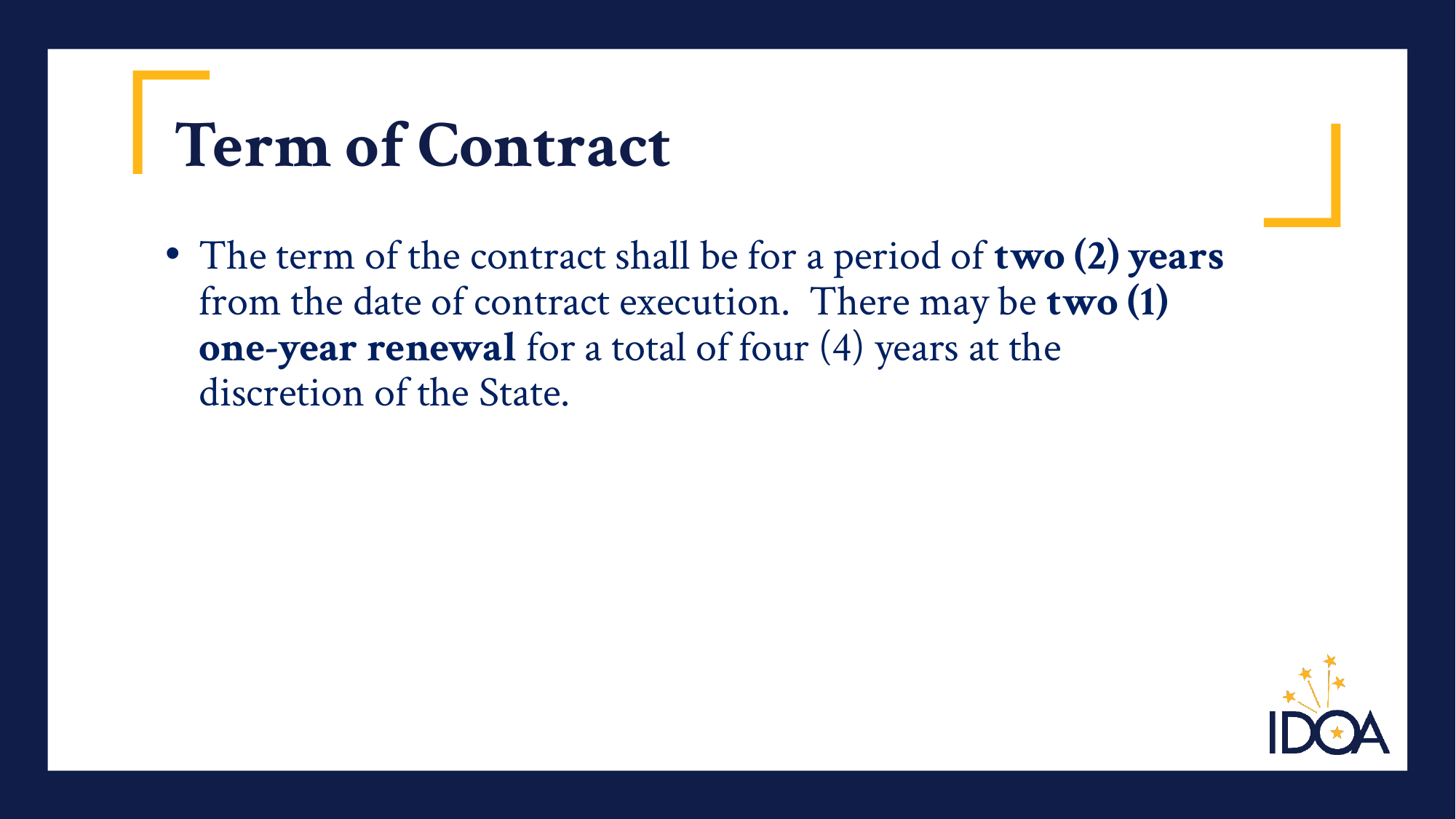

# Term of Contract
The term of the contract shall be for a period of two (2) years from the date of contract execution.  There may be two (1) one-year renewal for a total of four (4) years at the discretion of the State.